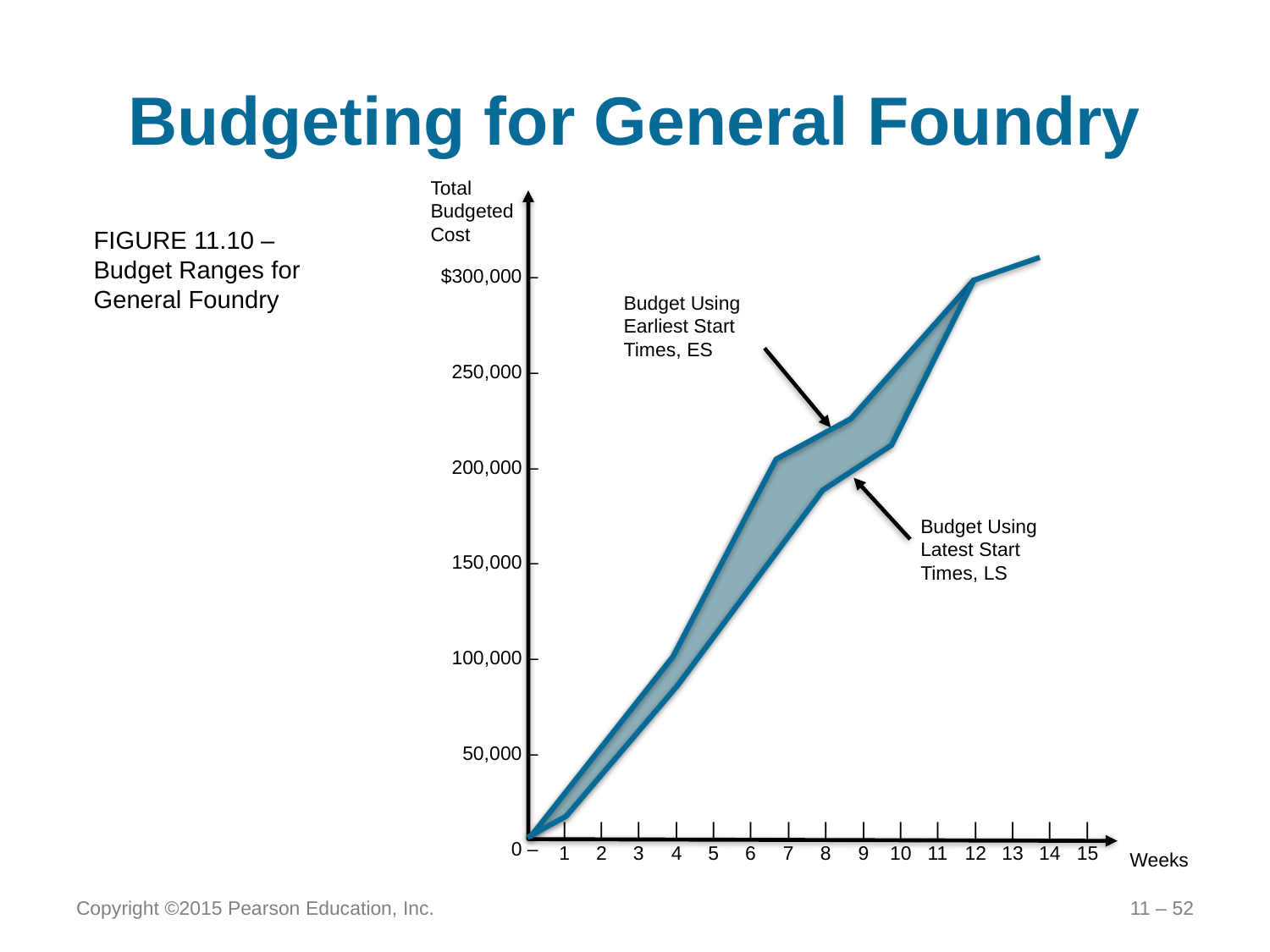

# Budgeting for General Foundry
Total Budgeted Cost
$300,000 –
250,000 –
200,000 –
150,000 –
100,000 –
50,000 –
0 –

	|	|	|	|	|	|	|	|	|	|	|	|	|	|	|
	1	2	3	4	5	6	7	8	9	10	11	12	13	14	15
Weeks
FIGURE 11.10 –
Budget Ranges for
General Foundry

Budget Using Earliest Start Times, ES
Budget Using Latest Start Times, LS
Copyright ©2015 Pearson Education, Inc.
11 – 52